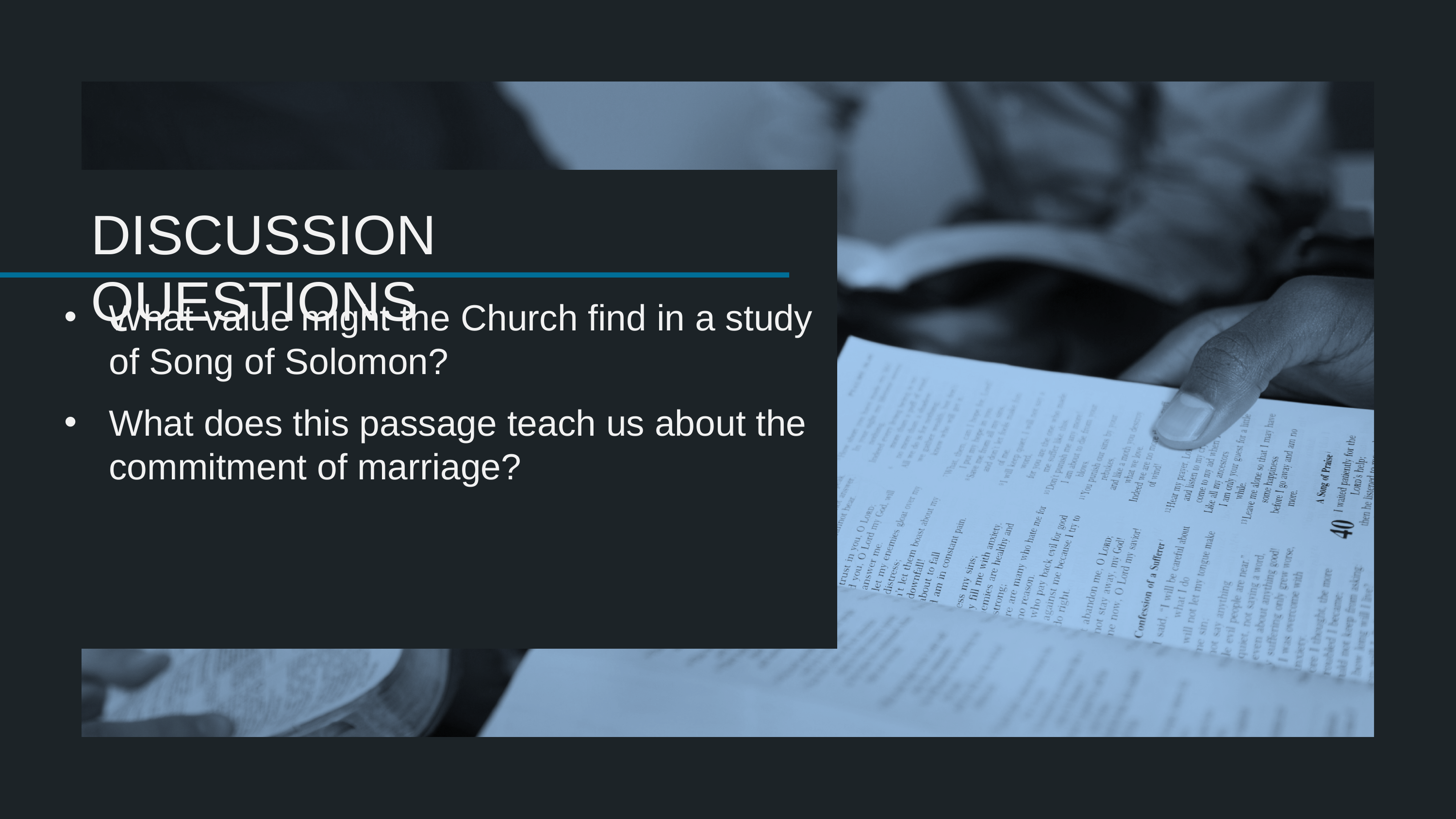

What value might the Church find in a study of Song of Solomon?
What does this passage teach us about the commitment of marriage?